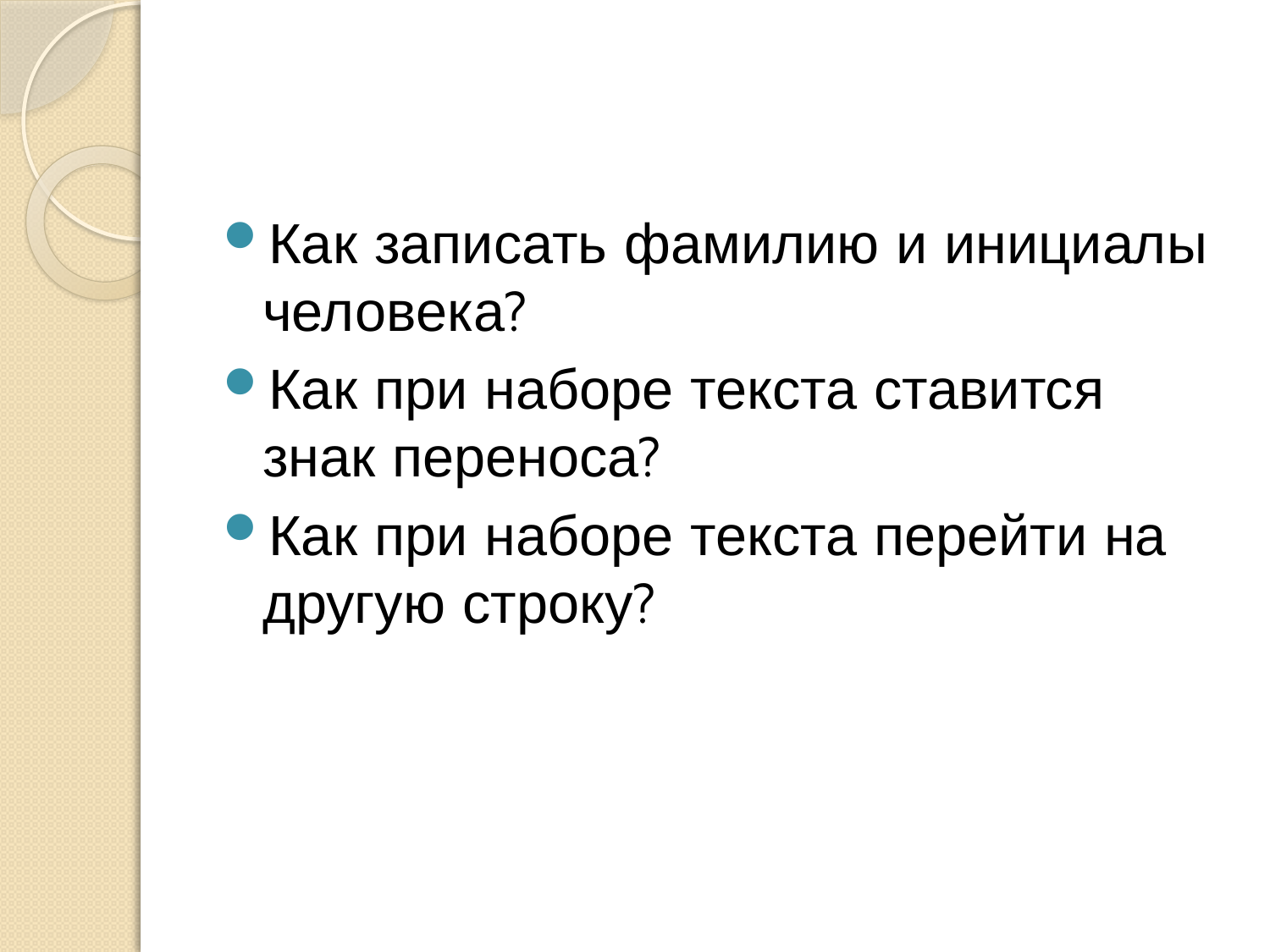

#
Как записать фамилию и инициалы человека?
Как при наборе текста ставится знак переноса?
Как при наборе текста перейти на другую строку?